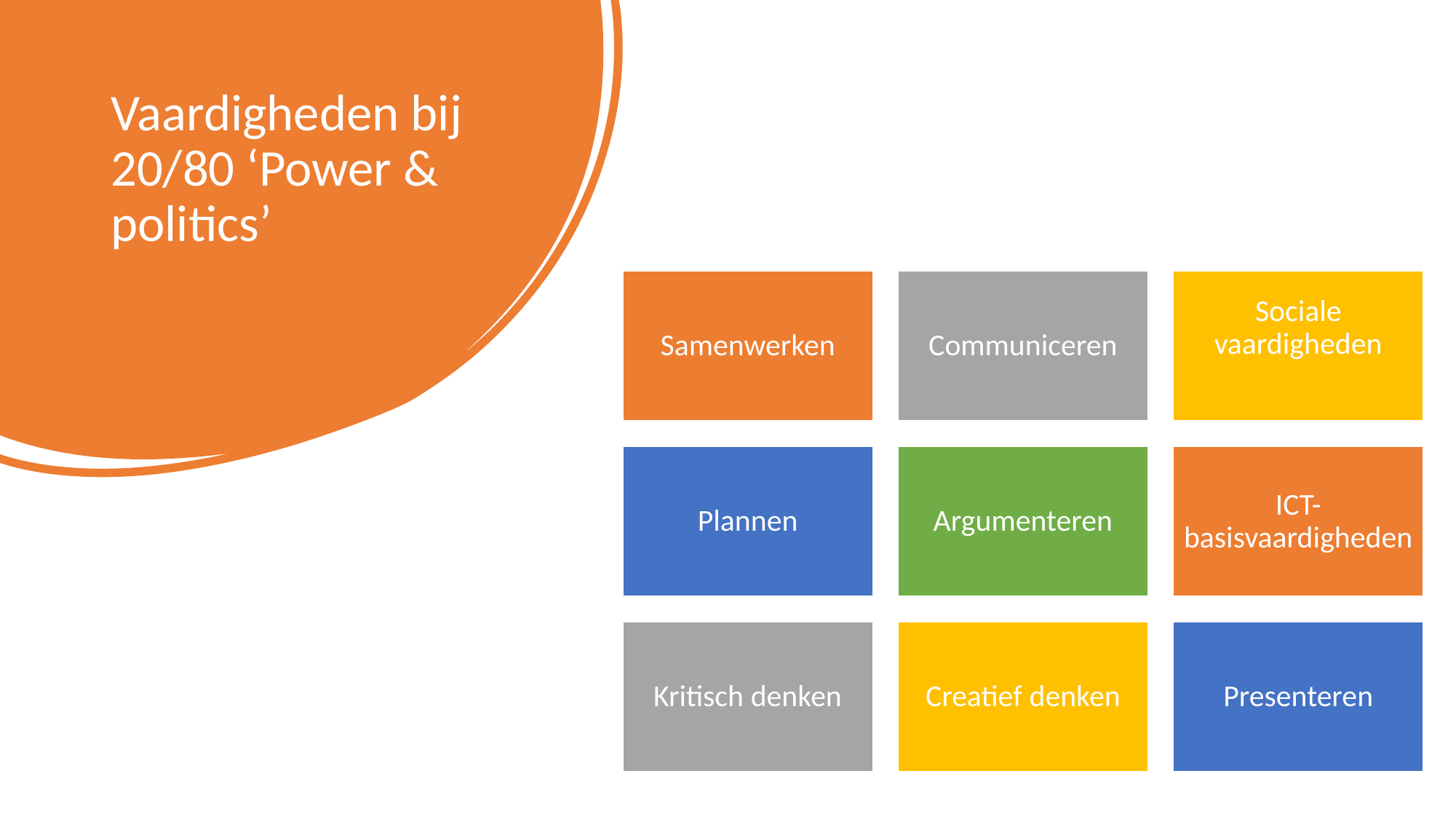

# Vaardigheden bij 20/80 ‘Power & politics’
Samenwerken
Communiceren
Sociale vaardigheden
Plannen
Argumenteren
ICT- basisvaardigheden
Kritisch denken
Creatief denken
Presenteren